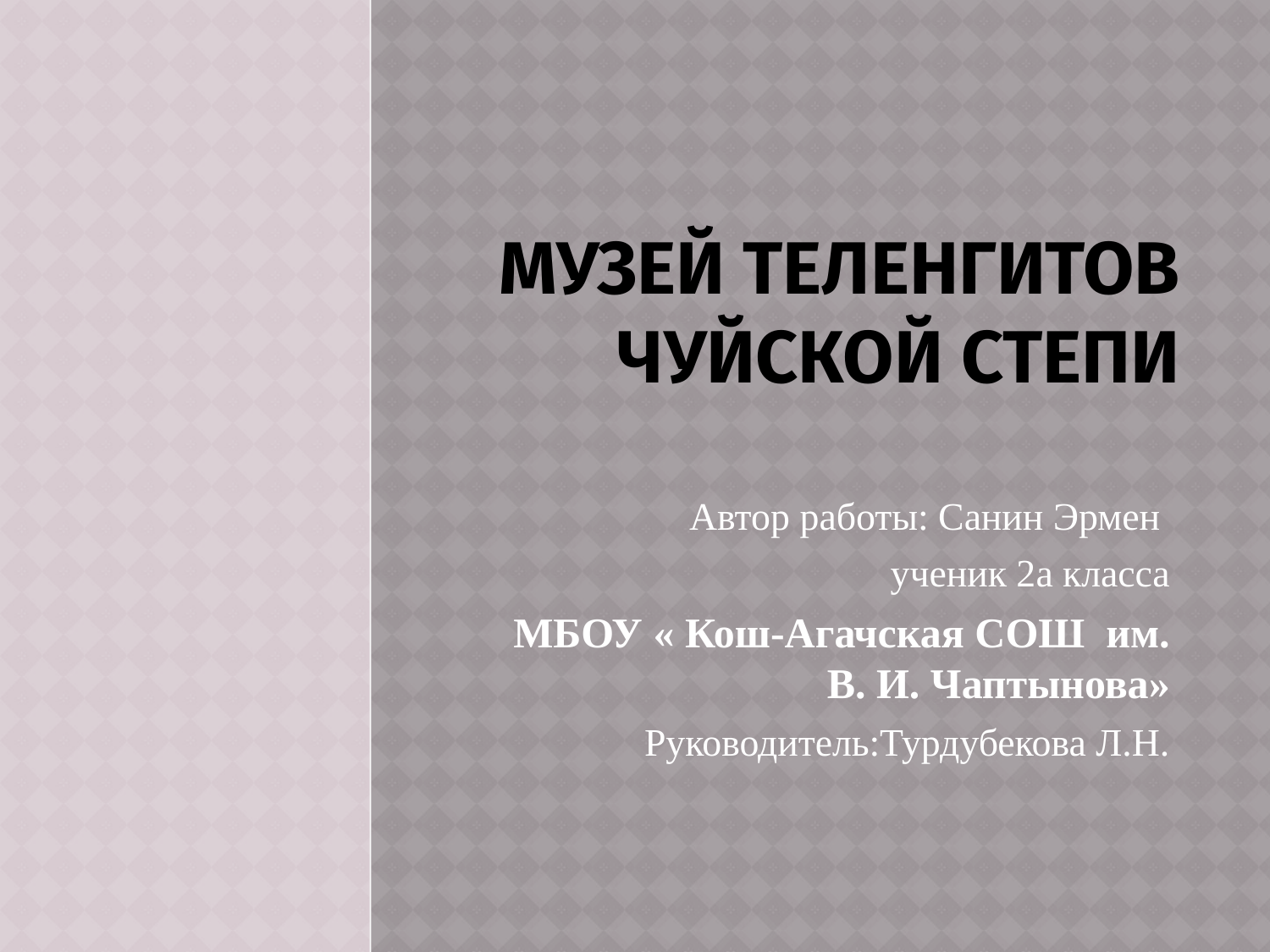

# Музей теленгитов чуйской степи
Автор работы: Санин Эрмен
ученик 2а класса
МБОУ « Кош-Агачская СОШ  им. В. И. Чаптынова»
Руководитель:Турдубекова Л.Н.